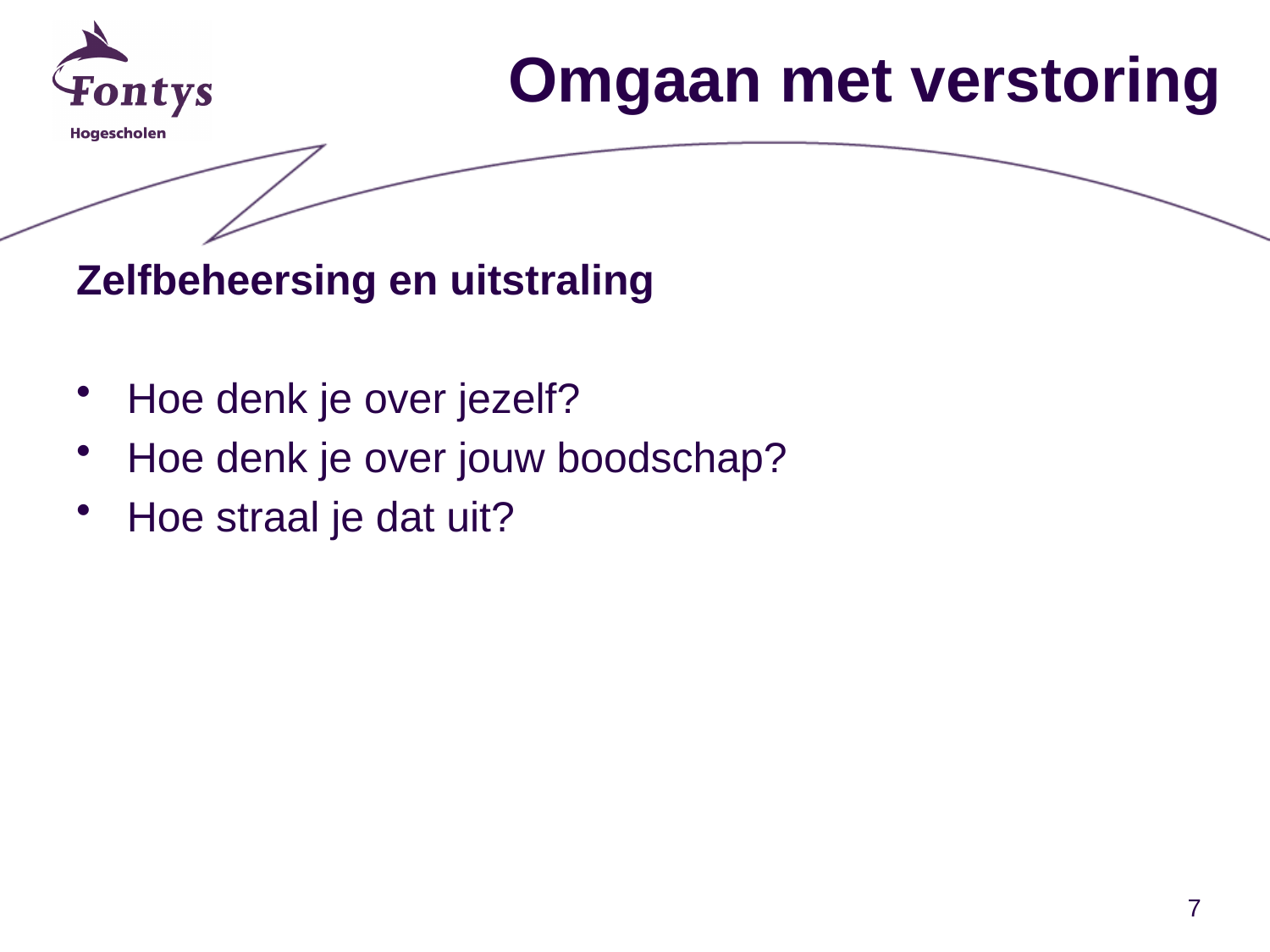

# Omgaan met verstoring
Zelfbeheersing en uitstraling

Hoe denk je over jezelf?
Hoe denk je over jouw boodschap?
Hoe straal je dat uit?